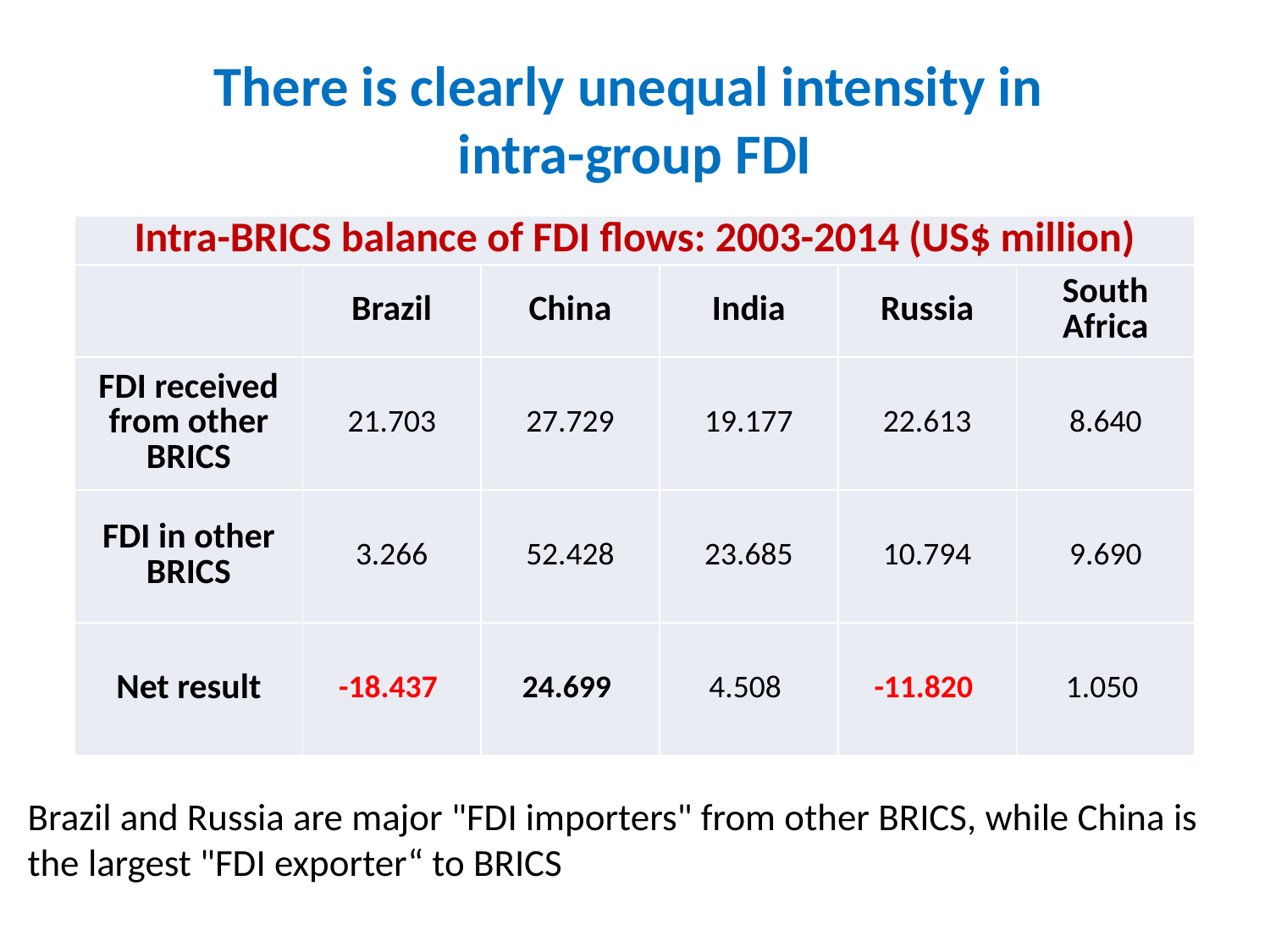

# There is clearly unequal intensity in intra-group FDI
| Intra-BRICS balance of FDI flows: 2003-2014 (US$ million) |  |  |  |  |  |
| --- | --- | --- | --- | --- | --- |
|  | Brazil | China | India | Russia | South Africa |
| FDI received from other BRICS | 21.703 | 27.729 | 19.177 | 22.613 | 8.640 |
| FDI in other BRICS | 3.266 | 52.428 | 23.685 | 10.794 | 9.690 |
| Net result | -18.437 | 24.699 | 4.508 | -11.820 | 1.050 |
Brazil and Russia are major "FDI importers" from other BRICS, while China is the largest "FDI exporter“ to BRICS